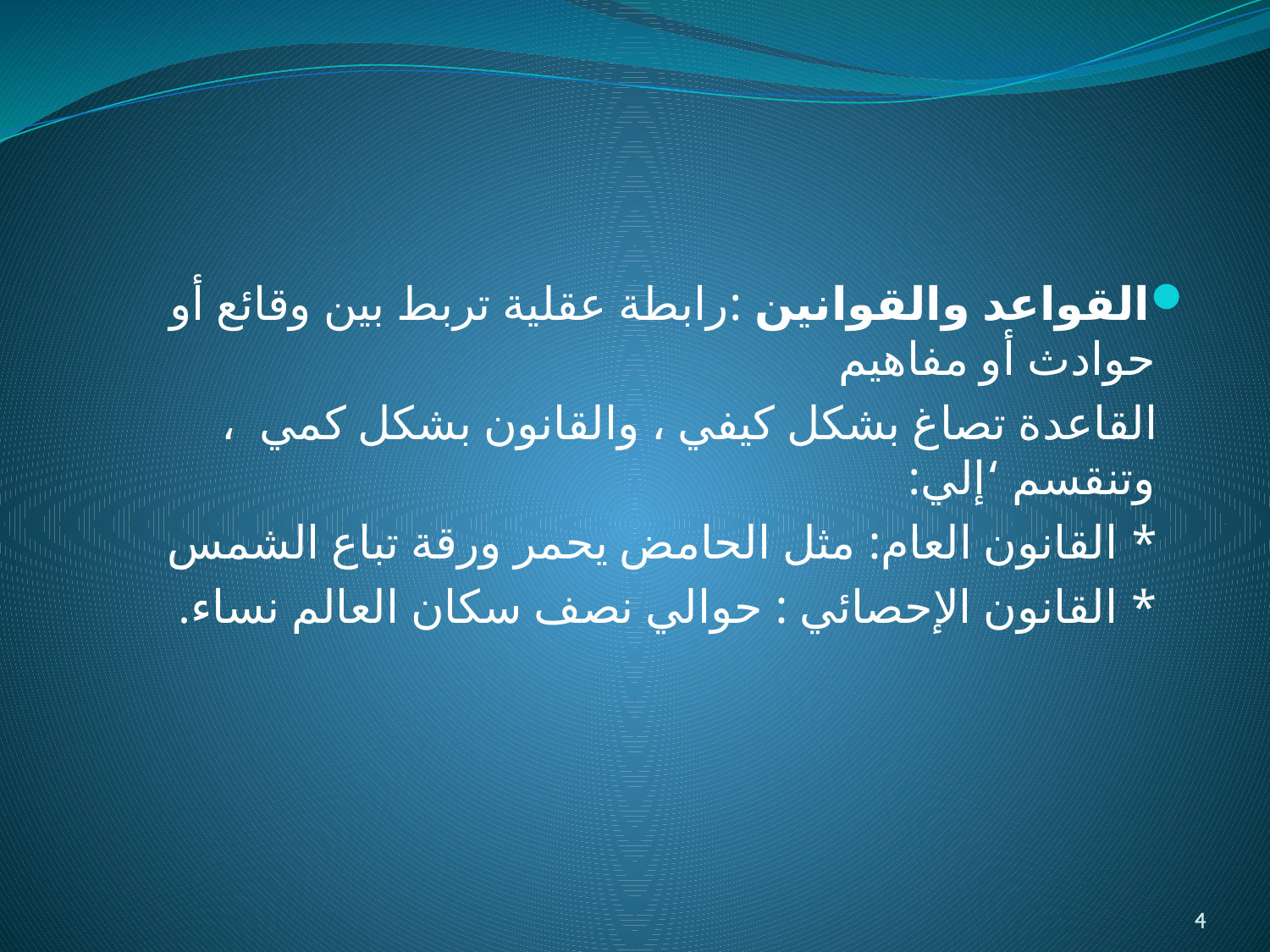

#
القواعد والقوانين :رابطة عقلية تربط بين وقائع أو حوادث أو مفاهيم
   القاعدة تصاغ بشكل كيفي ، والقانون بشكل كمي  ، وتنقسم ‘إلي:
   * القانون العام: مثل الحامض يحمر ورقة تباع الشمس
   * القانون الإحصائي : حوالي نصف سكان العالم نساء.

4